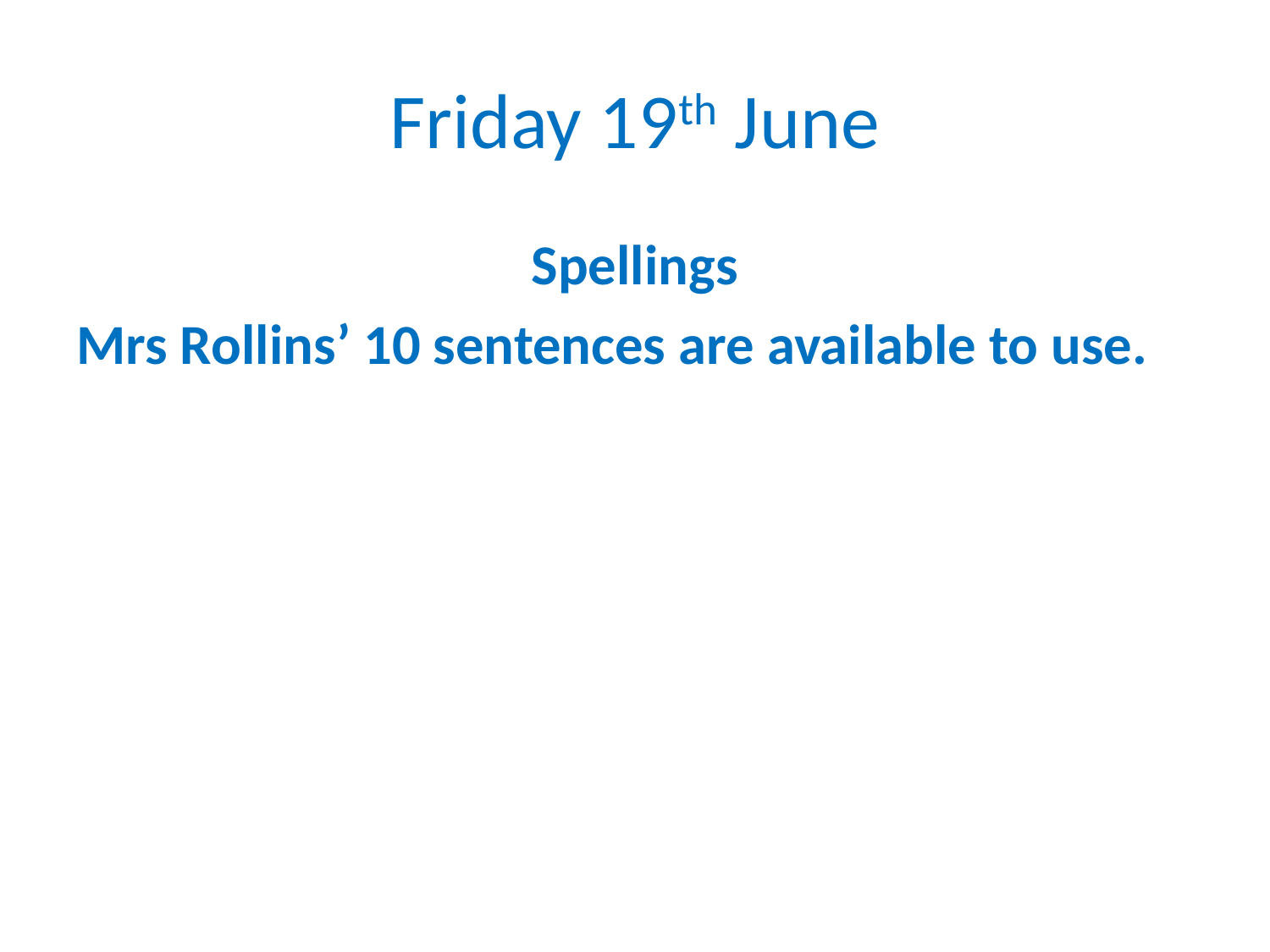

# Friday 19th June
Spellings
Mrs Rollins’ 10 sentences are available to use.